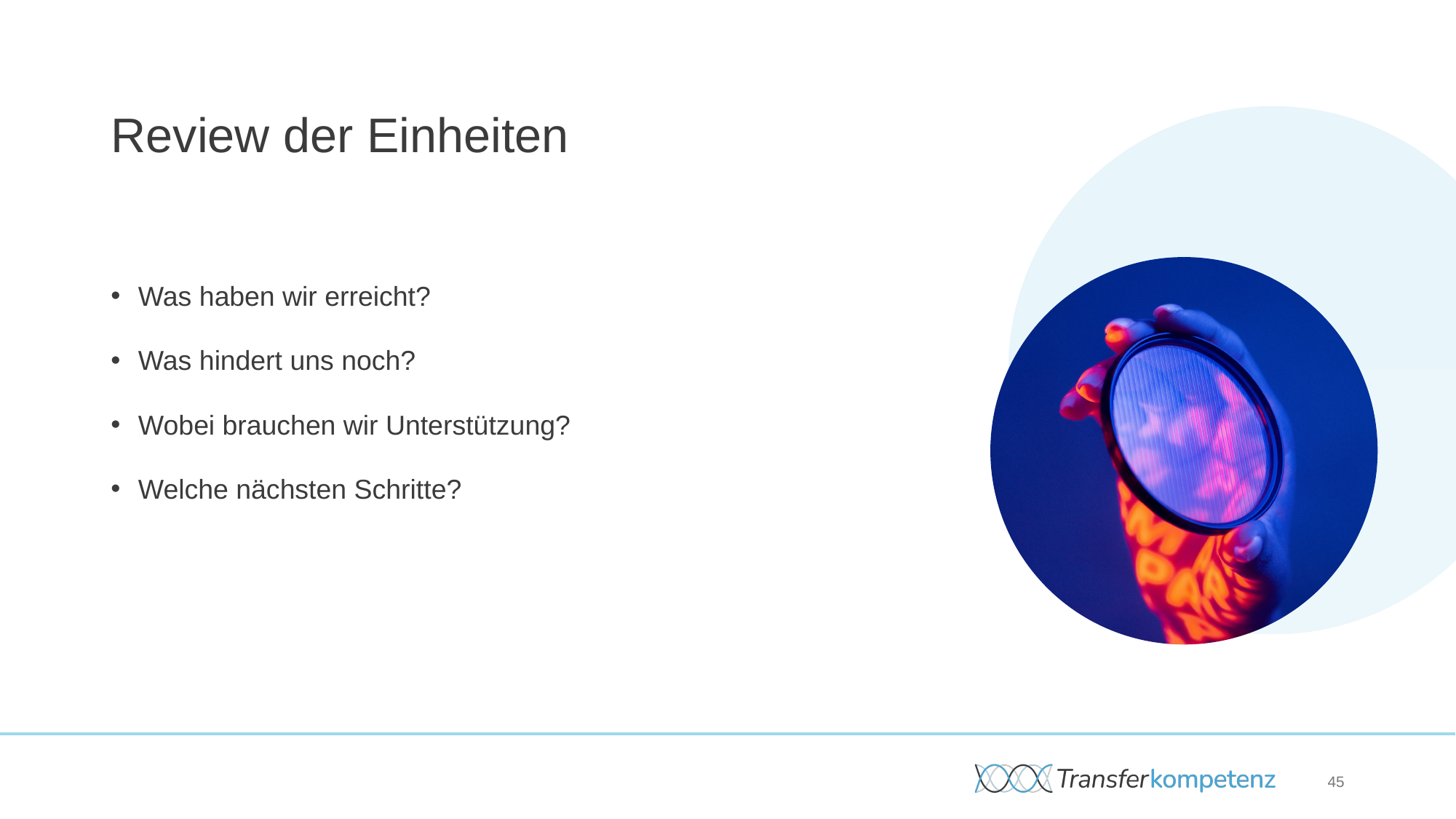

# Review der Einheiten

Was haben wir erreicht?
Was hindert uns noch?
Wobei brauchen wir Unterstützung?
Welche nächsten Schritte?

45